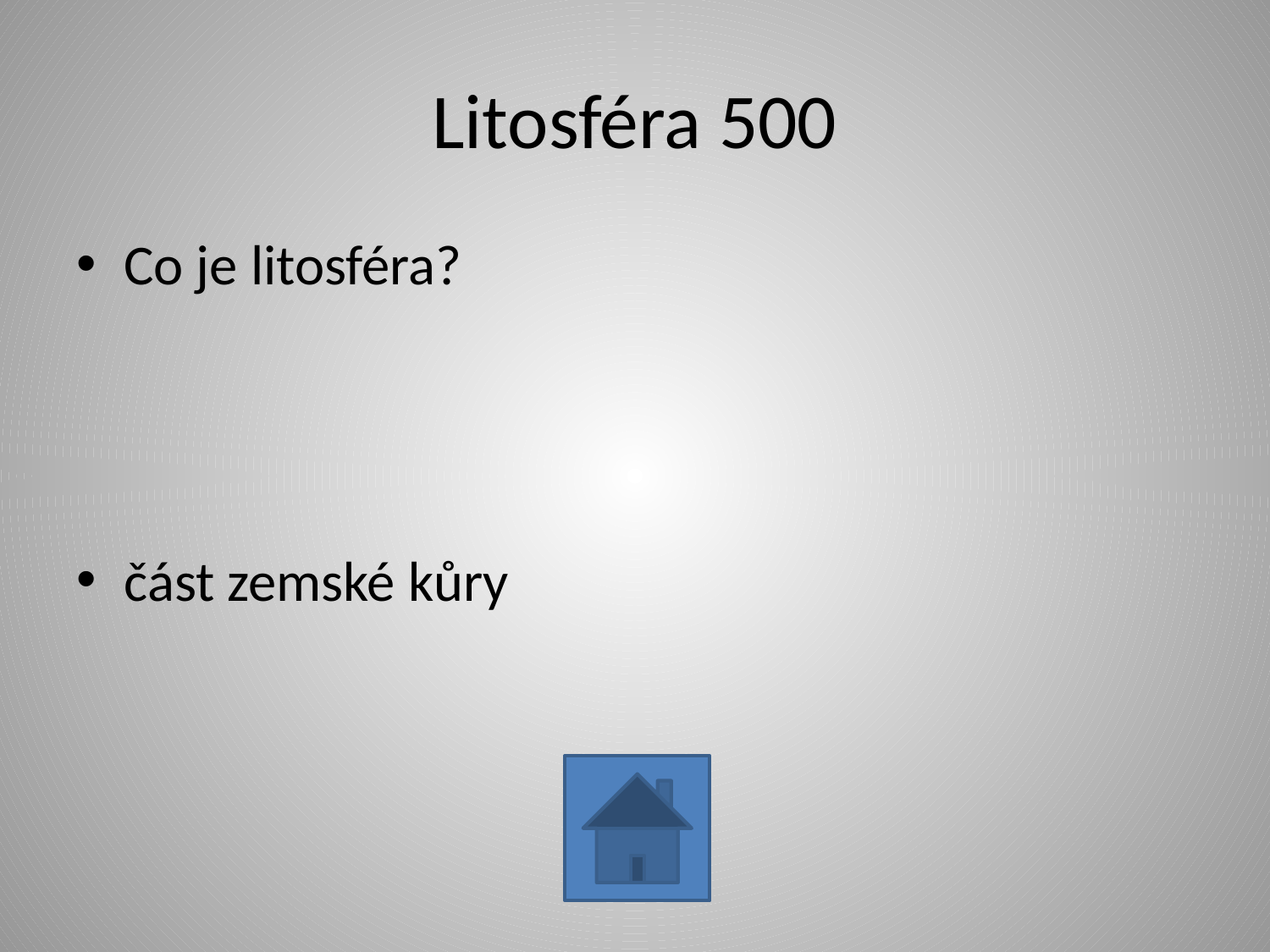

# Litosféra 500
Co je litosféra?

část zemské kůry